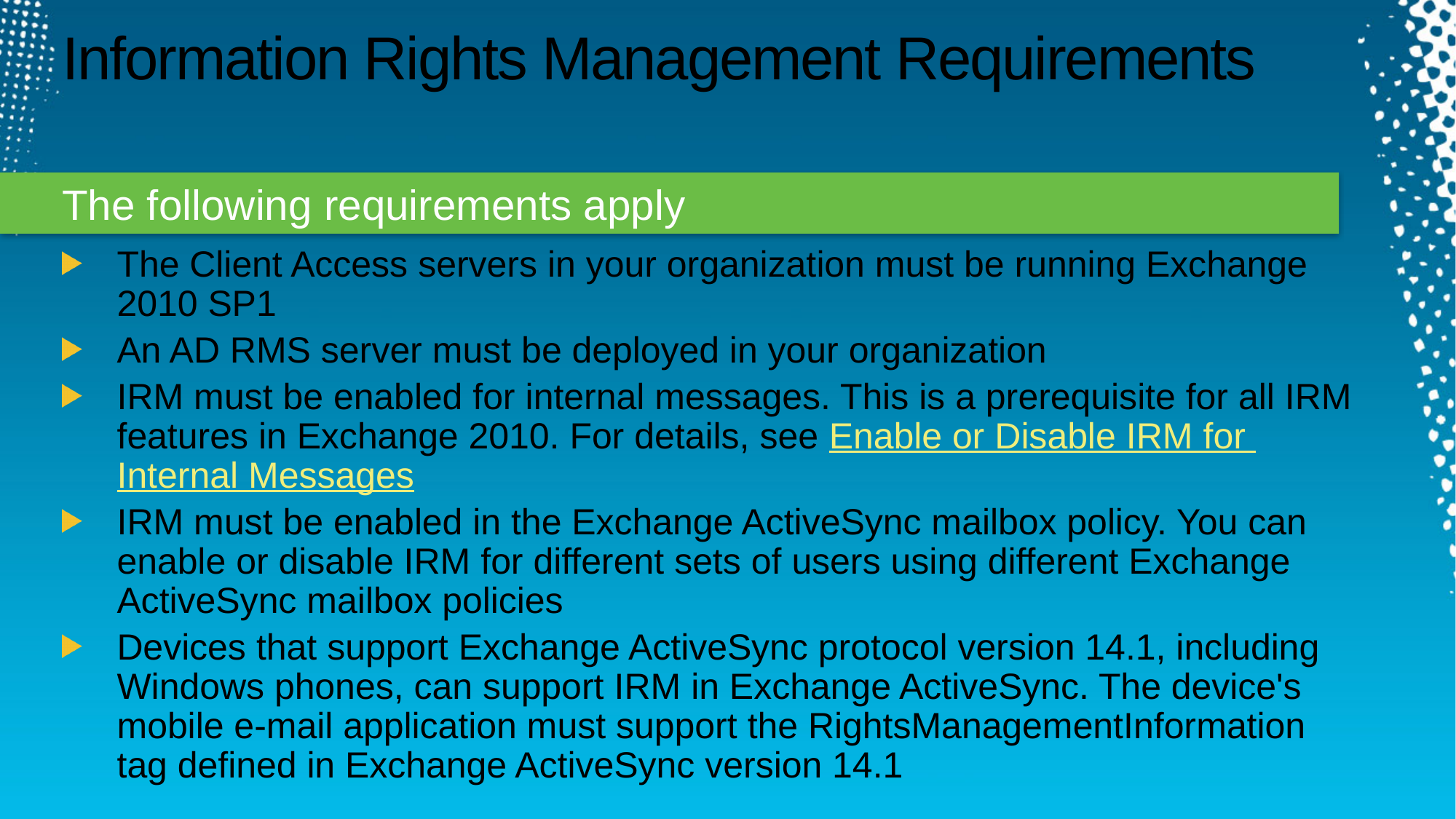

# Information Rights Management Requirements
The following requirements apply
The Client Access servers in your organization must be running Exchange 2010 SP1
An AD RMS server must be deployed in your organization
IRM must be enabled for internal messages. This is a prerequisite for all IRM features in Exchange 2010. For details, see Enable or Disable IRM for
Internal Messages
IRM must be enabled in the Exchange ActiveSync mailbox policy. You can enable or disable IRM for different sets of users using different Exchange ActiveSync mailbox policies
Devices that support Exchange ActiveSync protocol version 14.1, including Windows phones, can support IRM in Exchange ActiveSync. The device's mobile e-mail application must support the RightsManagementInformation
tag defined in Exchange ActiveSync version 14.1